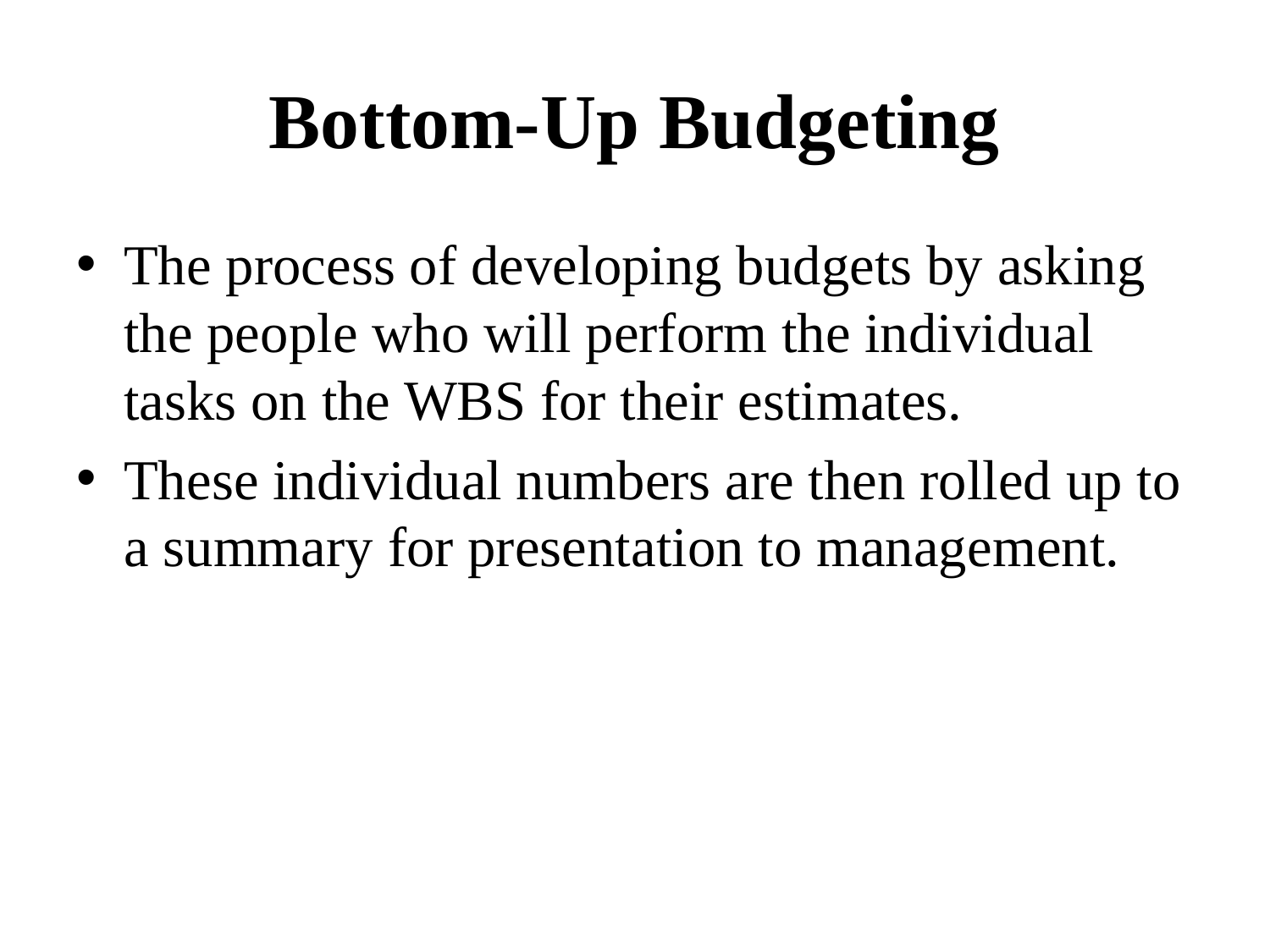

# Bottom-Up Budgeting
The process of developing budgets by asking the people who will perform the individual tasks on the WBS for their estimates.
These individual numbers are then rolled up to a summary for presentation to management.